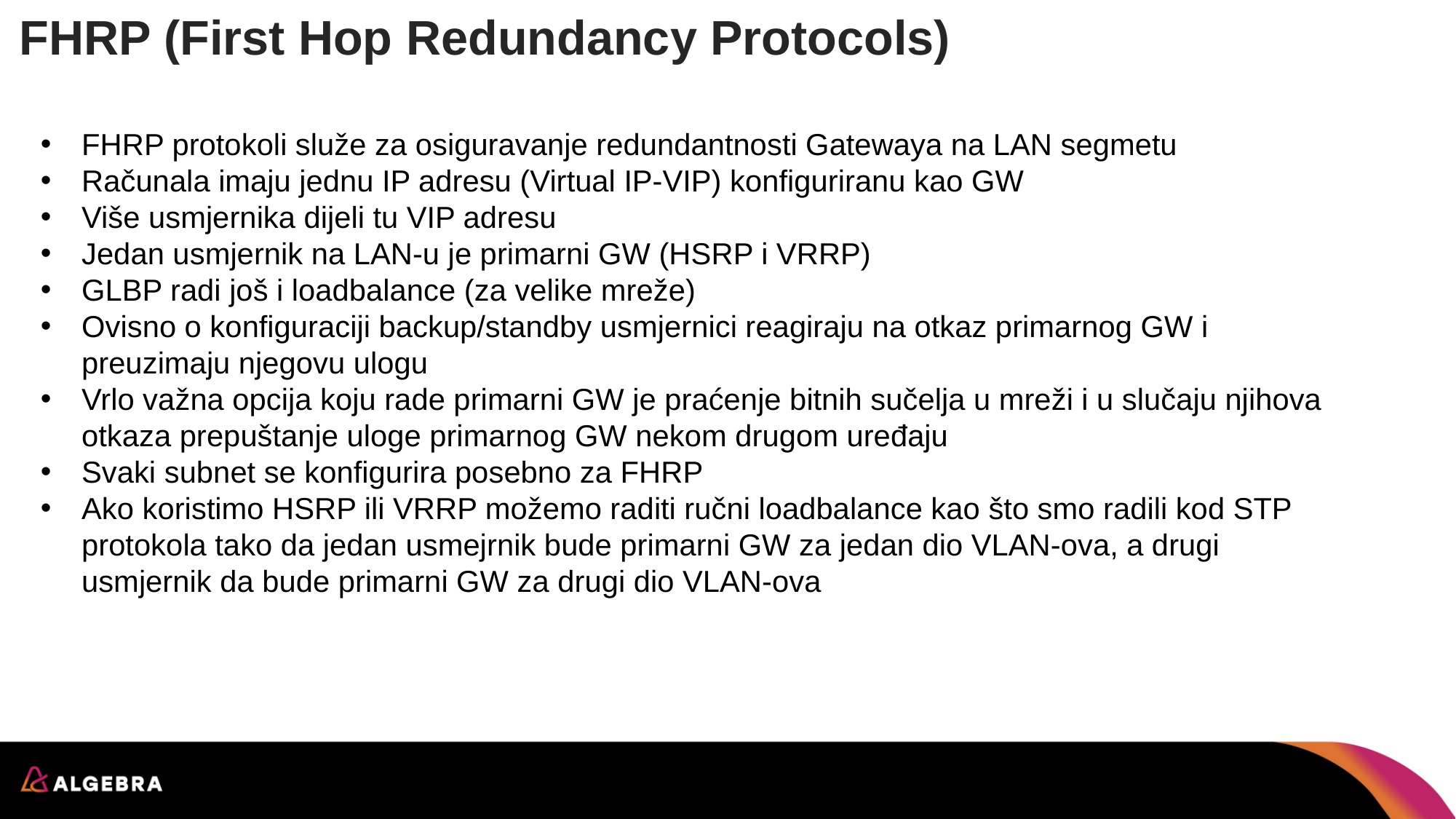

# FHRP (First Hop Redundancy Protocols)
FHRP protokoli služe za osiguravanje redundantnosti Gatewaya na LAN segmetu
Računala imaju jednu IP adresu (Virtual IP-VIP) konfiguriranu kao GW
Više usmjernika dijeli tu VIP adresu
Jedan usmjernik na LAN-u je primarni GW (HSRP i VRRP)
GLBP radi još i loadbalance (za velike mreže)
Ovisno o konfiguraciji backup/standby usmjernici reagiraju na otkaz primarnog GW i preuzimaju njegovu ulogu
Vrlo važna opcija koju rade primarni GW je praćenje bitnih sučelja u mreži i u slučaju njihova otkaza prepuštanje uloge primarnog GW nekom drugom uređaju
Svaki subnet se konfigurira posebno za FHRP
Ako koristimo HSRP ili VRRP možemo raditi ručni loadbalance kao što smo radili kod STP protokola tako da jedan usmejrnik bude primarni GW za jedan dio VLAN-ova, a drugi usmjernik da bude primarni GW za drugi dio VLAN-ova